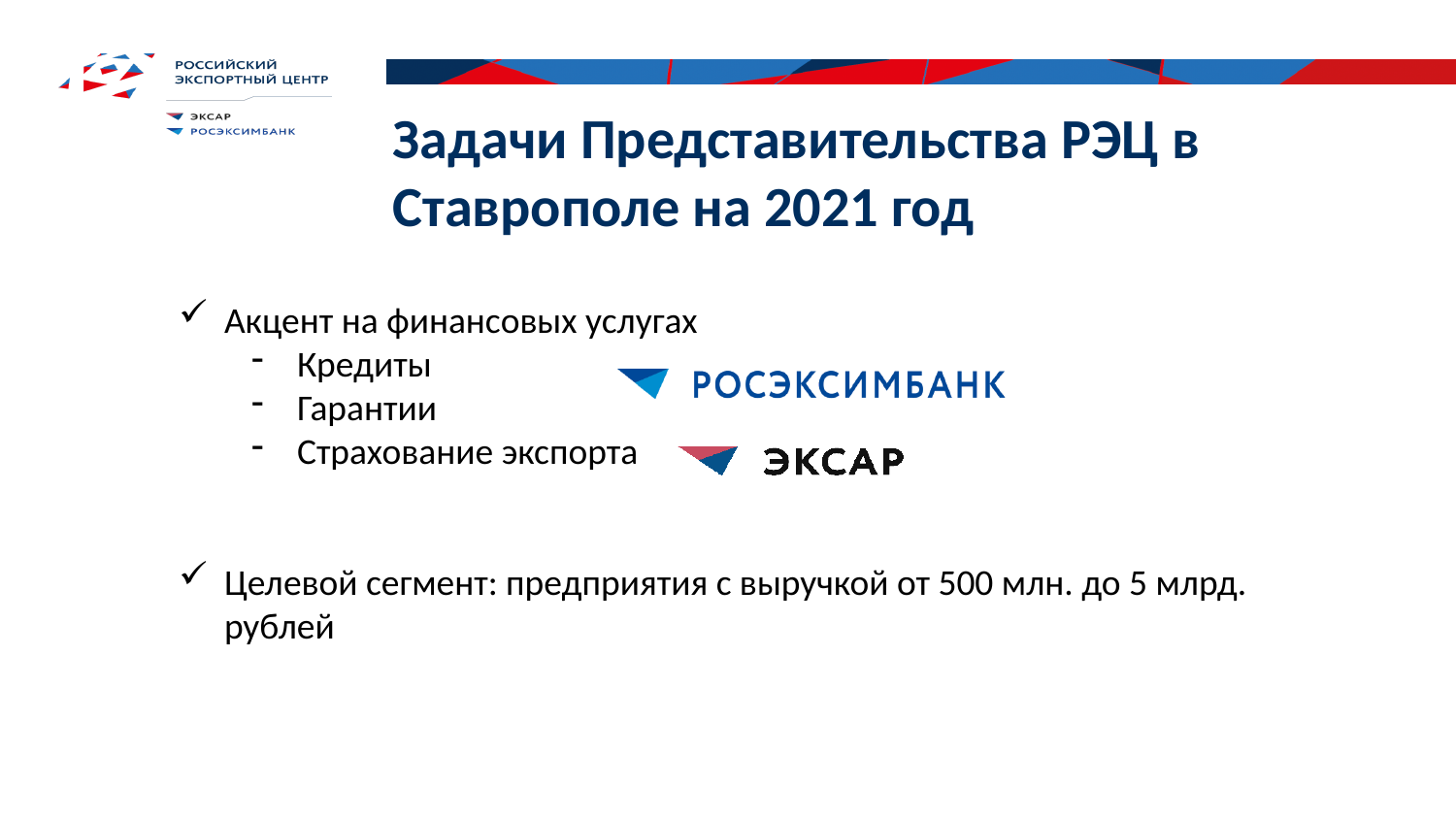

Задачи Представительства РЭЦ в Ставрополе на 2021 год
Акцент на финансовых услугах
Кредиты
Гарантии
Страхование экспорта

Целевой сегмент: предприятия с выручкой от 500 млн. до 5 млрд. рублей